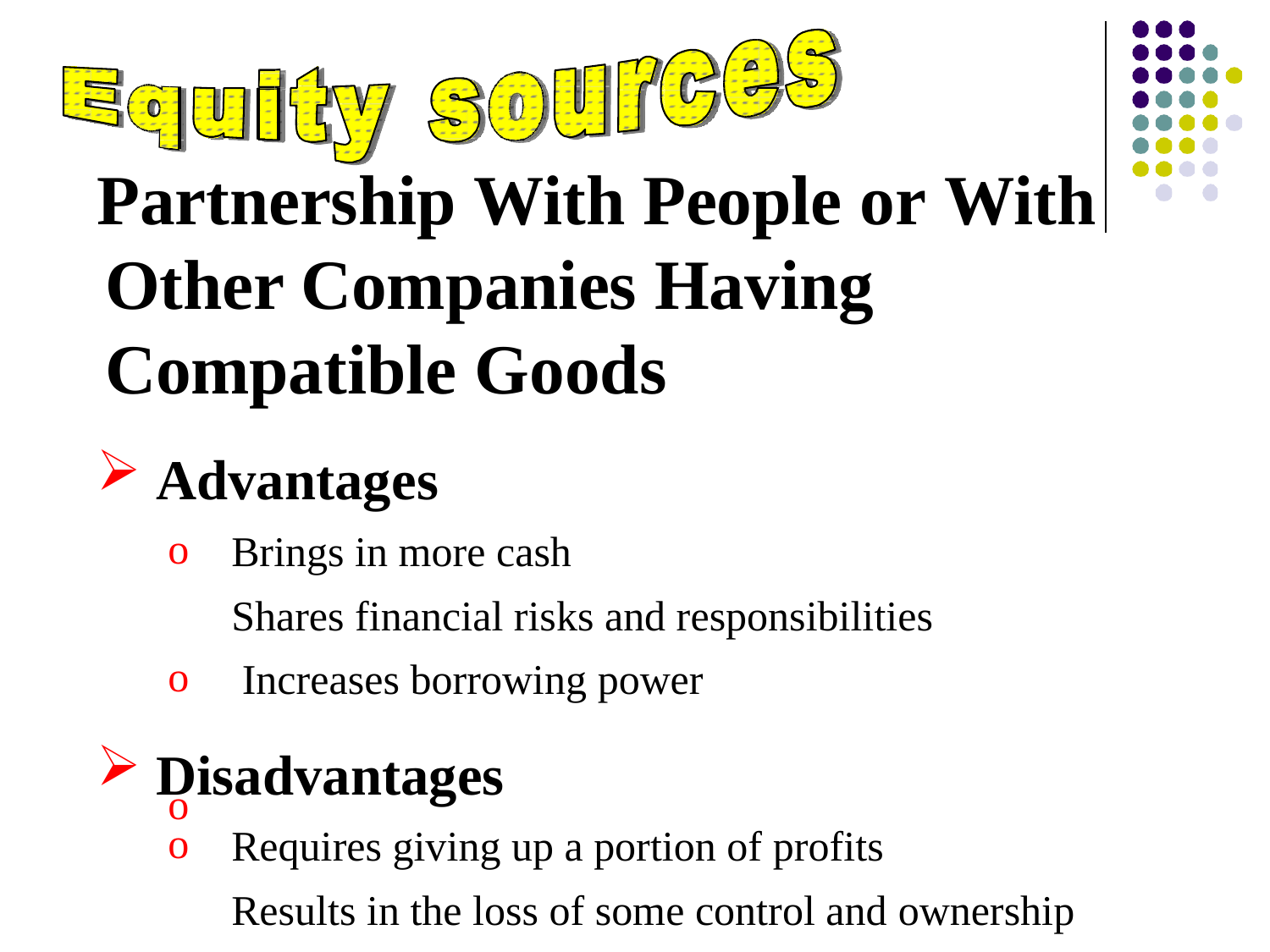

# Partnership With People or With  Other Companies Having  Compatible Goods
Advantages
o  o  o
Brings in more cash
Shares financial risks and responsibilities  Increases borrowing power
Disadvantages
o  o
Requires giving up a portion of profits
Results in the loss of some control and ownership